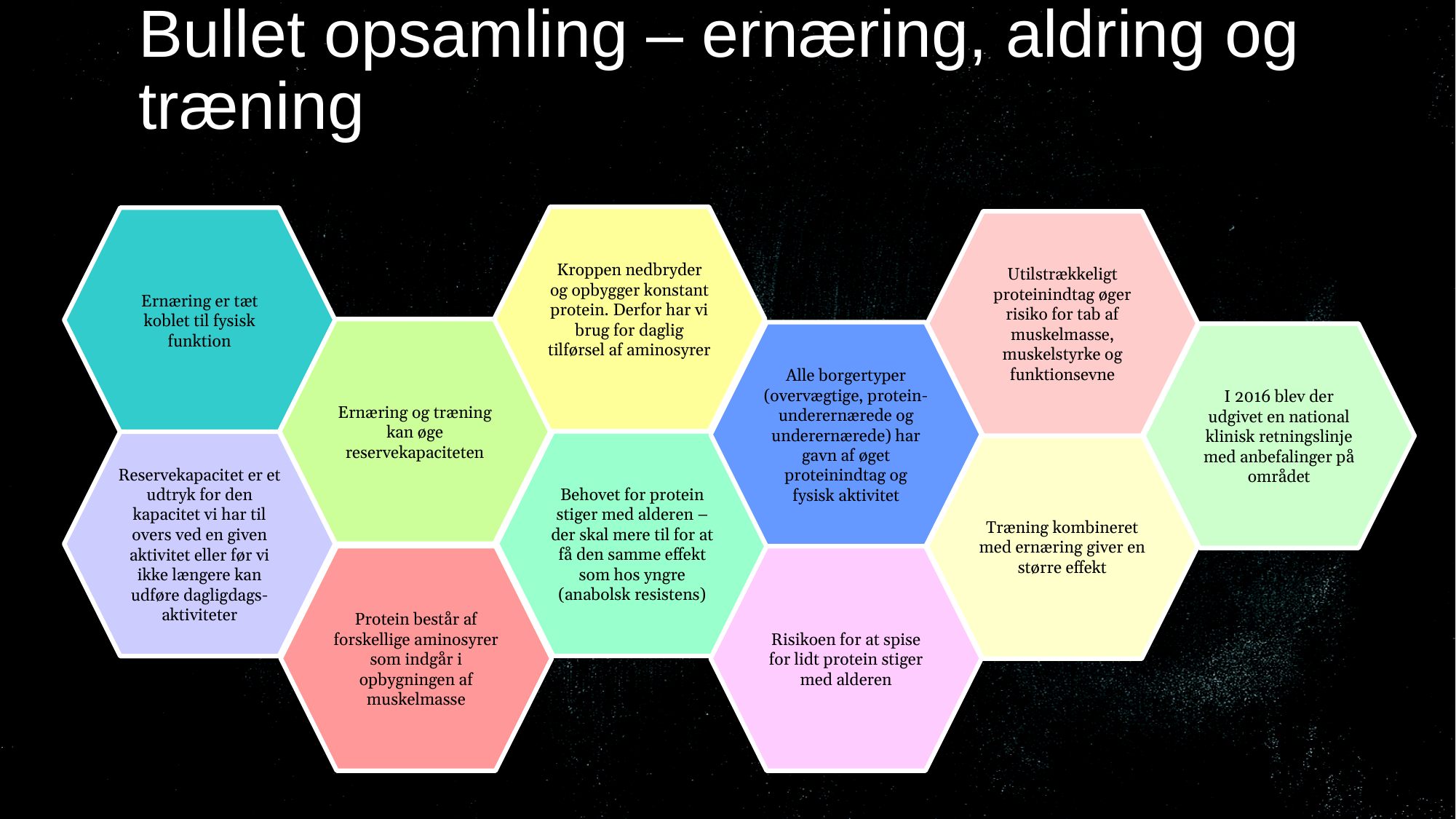

# Bullet opsamling – ernæring, aldring og træning
Kroppen nedbryder og opbygger konstant protein. Derfor har vi brug for daglig tilførsel af aminosyrer

Ernæring er tæt koblet til fysisk funktion
Utilstrækkeligt proteinindtag øger risiko for tab af muskelmasse, muskelstyrke og funktionsevne
Ernæring og træning kan øge reservekapaciteten
Alle borgertyper (overvægtige, protein-underernærede og underernærede) har gavn af øget proteinindtag og fysisk aktivitet
I 2016 blev der udgivet en national klinisk retningslinje med anbefalinger på området
Behovet for protein stiger med alderen – der skal mere til for at få den samme effekt som hos yngre (anabolsk resistens)
Reservekapacitet er et udtryk for den kapacitet vi har til overs ved en given aktivitet eller før vi ikke længere kan udføre dagligdags-aktiviteter
Træning kombineret med ernæring giver en større effekt
Protein består af forskellige aminosyrer som indgår i opbygningen af muskelmasse
Risikoen for at spise for lidt protein stiger med alderen